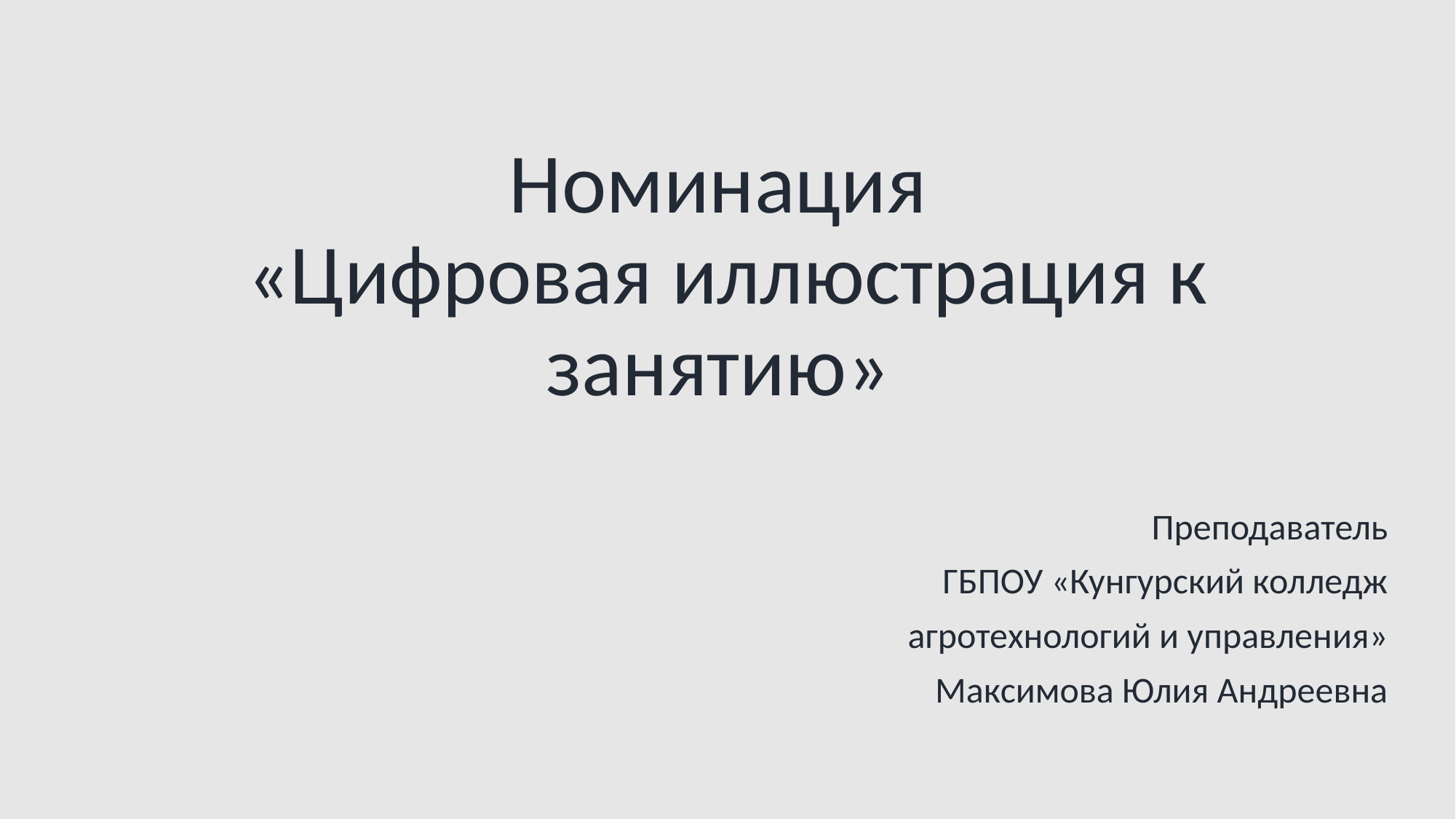

# Номинация «Цифровая иллюстрация к занятию»
Преподаватель
ГБПОУ «Кунгурский колледж
агротехнологий и управления»
Максимова Юлия Андреевна